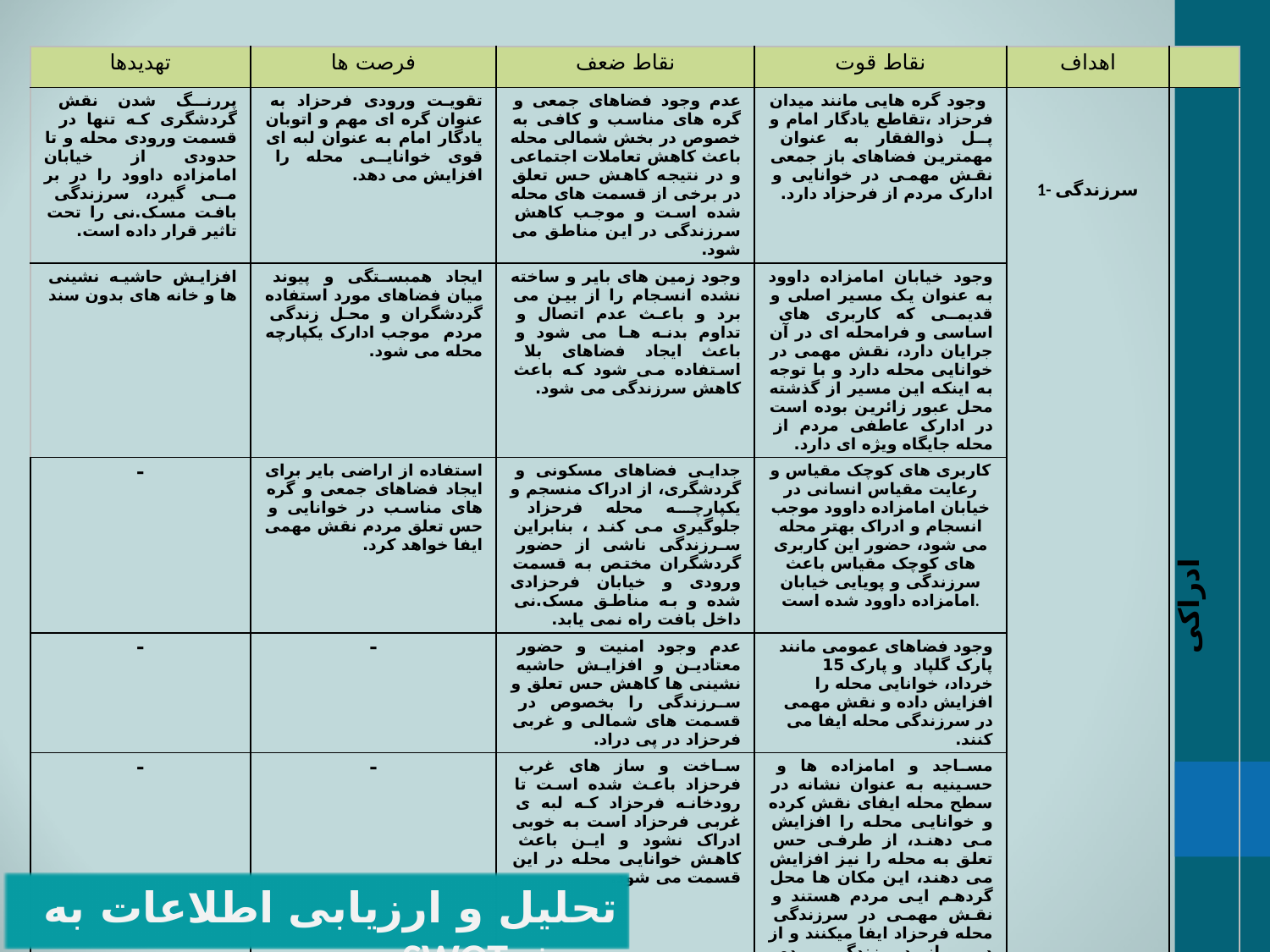

| تهدیدها | فرصت ها | نقاط ضعف | نقاط قوت | اهداف |  |
| --- | --- | --- | --- | --- | --- |
| پررنگ شدن نقش گردشگری که تنها در قسمت ورودی محله و تا حدودی از خیابان امامزاده داوود را در بر می گیرد، سرزندگی بافت مسک.نی را تحت تاثیر قرار داده است. | تقویت ورودی فرحزاد به عنوان گره ای مهم و اتوبان یادگار امام به عنوان لبه ای قوی خوانایی محله را افزایش می دهد. | عدم وجود فضاهای جمعی و گره های مناسب و کافی به خصوص در بخش شمالی محله باعث کاهش تعاملات اجتماعی و در نتیجه کاهش حس تعلق در برخی از قسمت های محله شده است و موجب کاهش سرزندگی در این مناطق می شود. | وجود گره هایی مانند میدان فرحزاد ،تقاطع یادگار امام و پل ذوالفقار به عنوان مهمترین فضاهای باز جمعی نقش مهمی در خوانایی و ادارک مردم از فرحزاد دارد. | 1- سرزندگی | ادراکی |
| افزایش حاشیه نشینی ها و خانه های بدون سند | ایجاد همبستگی و پیوند میان فضاهای مورد استفاده گردشگران و محل زندگی مردم موجب ادارک یکپارچه محله می شود. | وجود زمین های بایر و ساخته نشده انسجام را از بین می برد و باعث عدم اتصال و تداوم بدنه ها می شود و باعث ایجاد فضاهای بلا استفاده می شود که باعث کاهش سرزندگی می شود. | وجود خیابان امامزاده داوود به عنوان یک مسیر اصلی و قدیمی که کاربری های اساسی و فرامحله ای در آن جرایان دارد، نقش مهمی در خوانایی محله دارد و با توجه به اینکه این مسیر از گذشته محل عبور زائرین بوده است در ادارک عاطفی مردم از محله جایگاه ویژه ای دارد. |  |  |
| - | استفاده از اراضی بایر برای ایجاد فضاهای جمعی و گره های مناسب در خوانایی و حس تعلق مردم نقش مهمی ایفا خواهد کرد. | جدایی فضاهای مسکونی و گردشگری، از ادراک منسجم و یکپارچه محله فرحزاد جلوگیری می کند ، بنابراین سرزندگی ناشی از حضور گردشگران مختص به قسمت ورودی و خیابان فرحزادی شده و به مناطق مسک.نی داخل بافت راه نمی یابد. | کاربری های کوچک مقیاس و رعایت مقیاس انسانی در خیابان امامزاده داوود موجب انسجام و ادراک بهتر محله می شود، حضور این کاربری های کوچک مقیاس باعث سرزندگی و پویایی خیابان امامزاده داوود شده است. |  |  |
| - | - | عدم وجود امنیت و حضور معتادین و افزایش حاشیه نشینی ها کاهش حس تعلق و سرزندگی را بخصوص در قسمت های شمالی و غربی فرحزاد در پی دراد. | وجود فضاهای عمومی مانند پارک گلپاد و پارک 15 خرداد، خوانایی محله را افزایش داده و نقش مهمی در سرزندگی محله ایفا می کنند. |  |  |
| - | - | ساخت و ساز های غرب فرحزاد باعث شده است تا رودخانه فرحزاد که لبه ی غربی فرحزاد است به خوبی ادراک نشود و این باعث کاهش خوانایی محله در این قسمت می شود. | مساجد و امامزاده ها و حسینیه به عنوان نشانه در سطح محله ایفای نقش کرده و خوانایی محله را افزایش می دهند، از طرفی حس تعلق به محله را نیز افزایش می دهند، این مکان ها محل گردهم ایی مردم هستند و نقش مهمی در سرزندگی محله فرحزاد ایفا میکنند و از دیر باز در زندگی مردم حضور پررنگی داشته اند. |  |  |
| - | - | - | خیابان تبرک به عنوان تنها راه مناسب سواره رو مناسب نقش مهمی در خوانایی محله دارد، امکان حضور اتومبیل در آن و وجود کاربری های مختلف ایجاد سرزندگی می کند. |  |  |

تحلیل و ارزیابی اطلاعات به روشSWOT